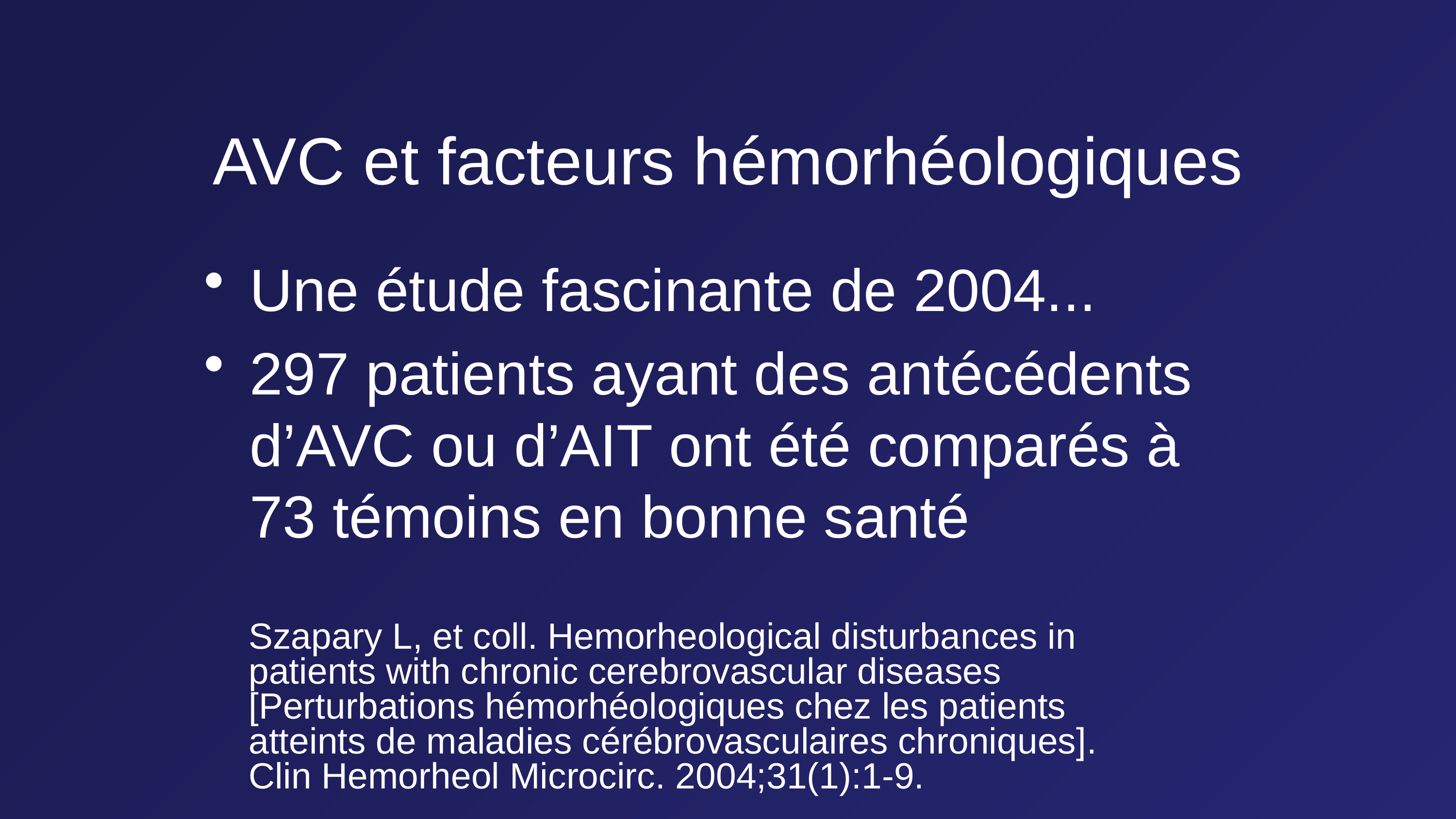

# AVC et facteurs hémorhéologiques
Une étude fascinante de 2004...
297 patients ayant des antécédents d’AVC ou d’AIT ont été comparés à 73 témoins en bonne santé
Szapary L, et coll. Hemorheological disturbances in patients with chronic cerebrovascular diseases [Perturbations hémorhéologiques chez les patients atteints de maladies cérébrovasculaires chroniques]. Clin Hemorheol Microcirc. 2004;31(1):1-9.